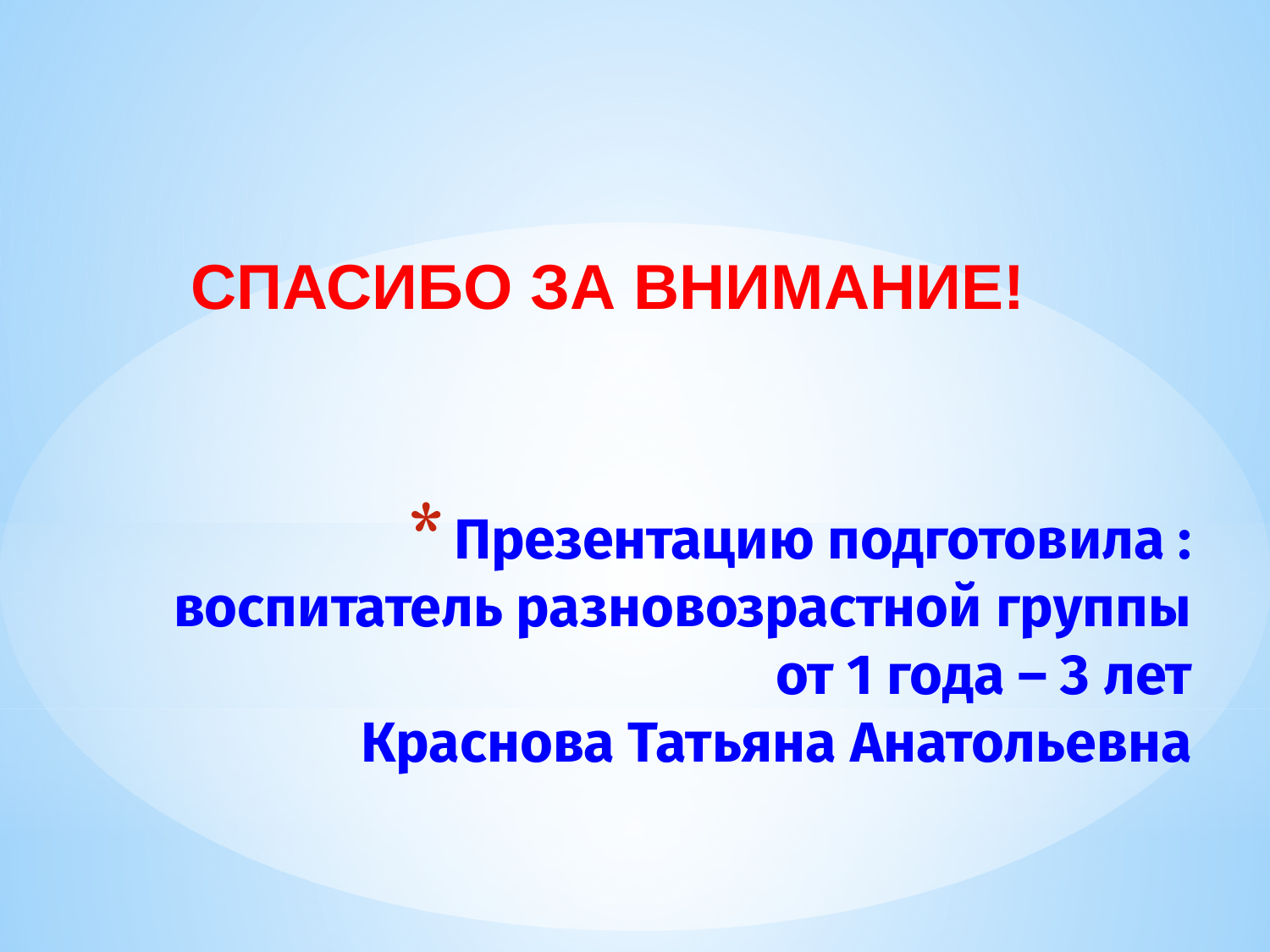

СПАСИБО ЗА ВНИМАНИЕ!

# Презентацию подготовила : воспитатель разновозрастной группы от 1 года – 3 лет Краснова Татьяна Анатольевна